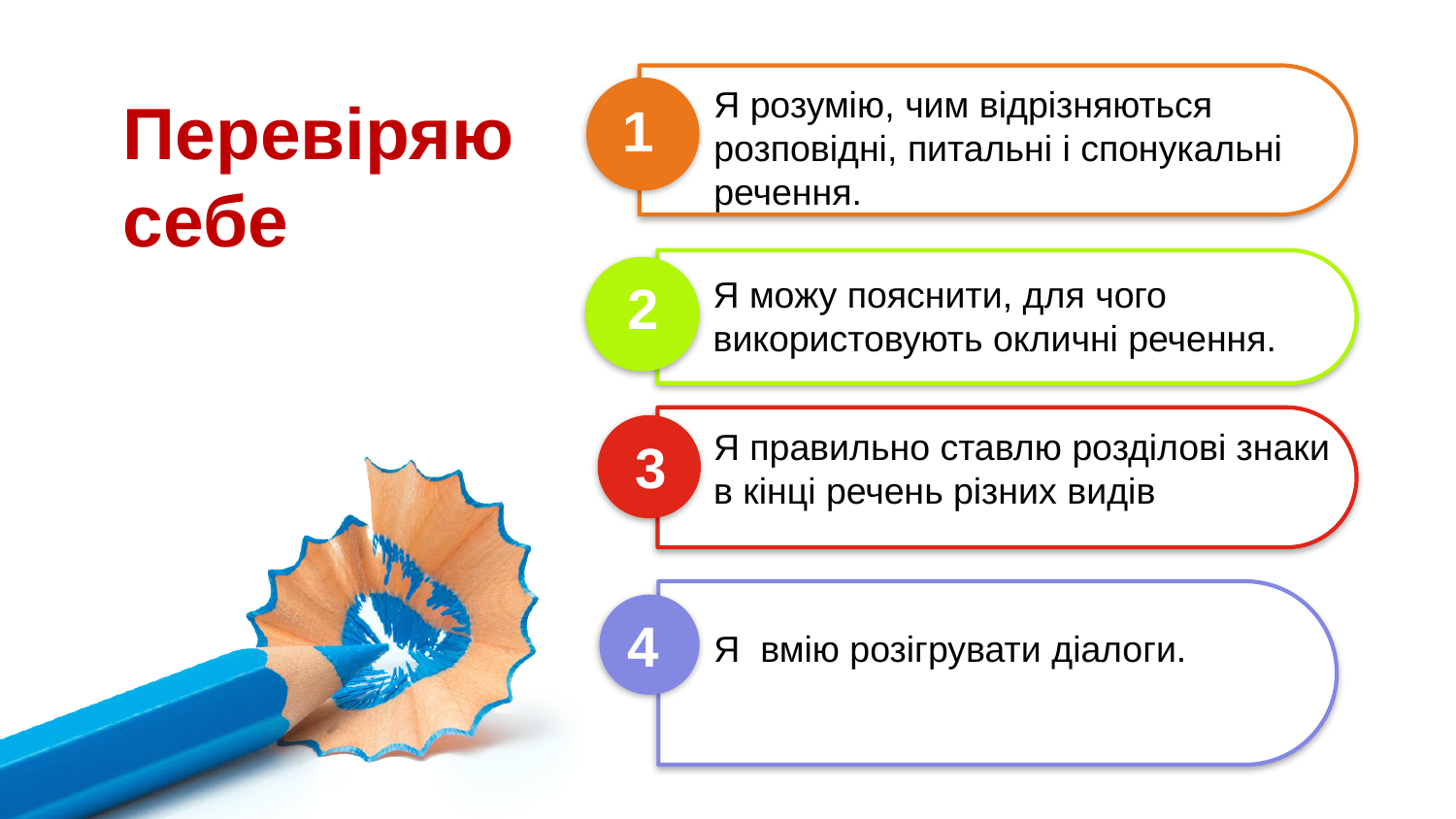

Я розумію, чим відрізняються
розповідні, питальні і спонукальні
речення.
Перевіряю себе

1

Я можу пояснити, для чого
використовують окличні речення.

2

Я правильно ставлю розділові знаки в кінці речень різних видів
3

4
Я  вмію розігрувати діалоги.